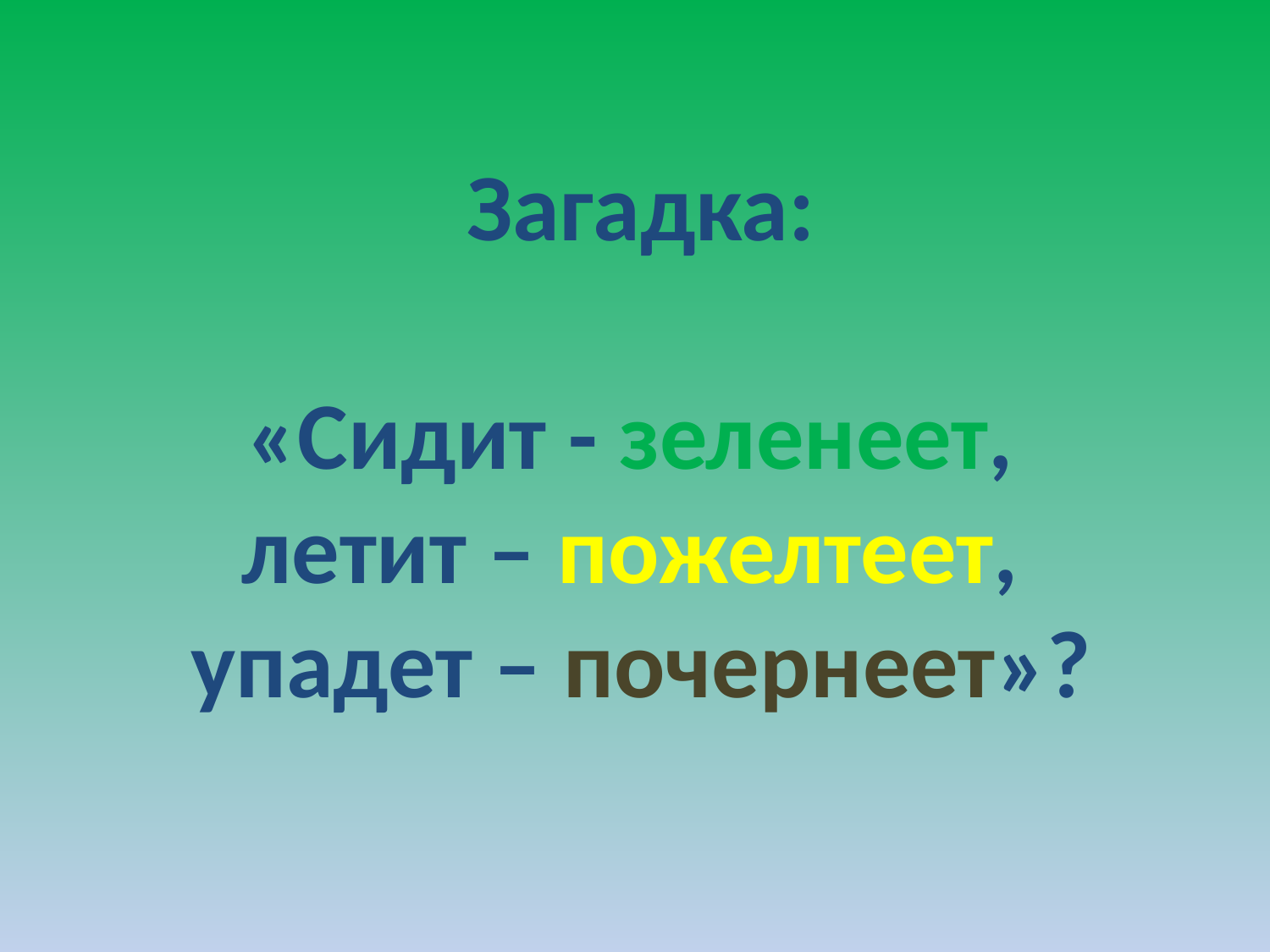

# Загадка: «Сидит - зеленеет, летит – пожелтеет, упадет – почернеет»?